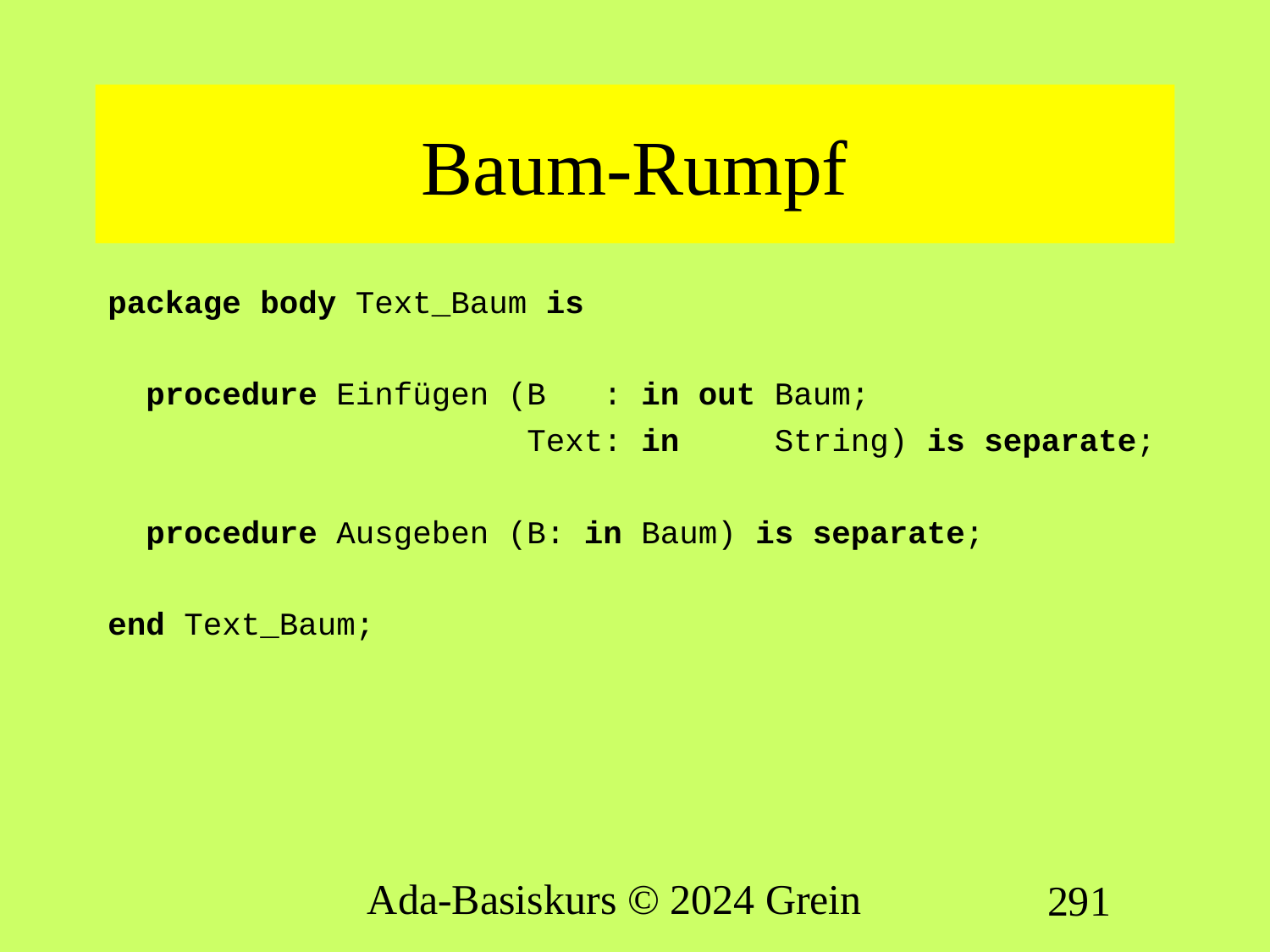

# Baum-Rumpf
package body Text_Baum is

  procedure Einfügen (B   : in out Baum;
                      Text: in     String) is separate;

  procedure Ausgeben (B: in Baum) is separate;

end Text_Baum;
Ada-Basiskurs © 2024 Grein
291